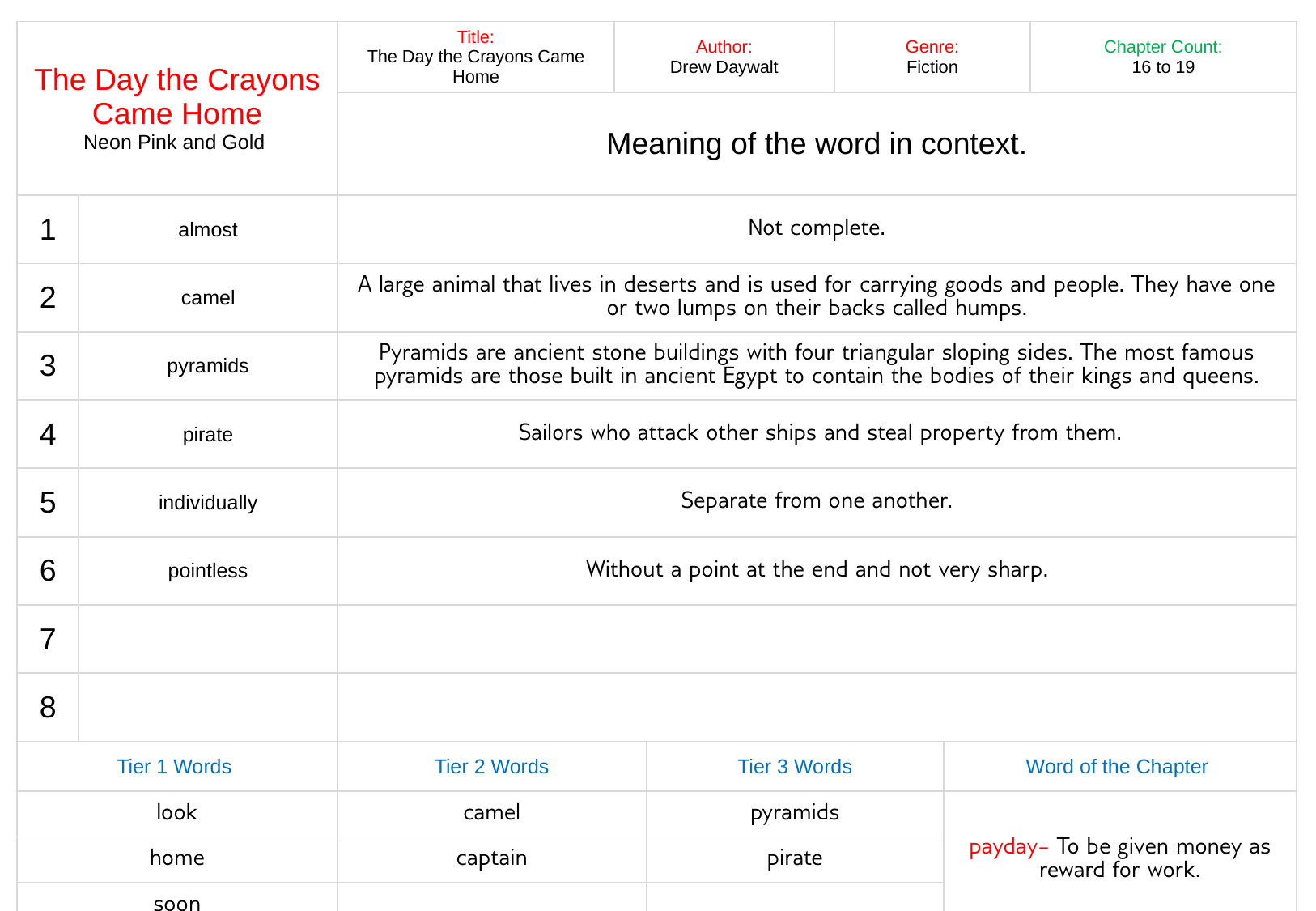

| The Day the Crayons Came Home Neon Pink and Gold |  | Title: The Day the Crayons Came Home | Author: Drew Daywalt |  | Genre: Fiction | Chapter Word Count: 435 | Chapter Count: 16 to 19 |
| --- | --- | --- | --- | --- | --- | --- | --- |
|  |  | Meaning of the word in context. |  |  |  |  |  |
| 1 | almost | Not complete. |  |  |  |  |  |
| 2 | camel | A large animal that lives in deserts and is used for carrying goods and people. They have one or two lumps on their backs called humps. |  |  |  |  |  |
| 3 | pyramids | Pyramids are ancient stone buildings with four triangular sloping sides. The most famous pyramids are those built in ancient Egypt to contain the bodies of their kings and queens. |  |  |  |  |  |
| 4 | pirate | Sailors who attack other ships and steal property from them. |  |  |  |  |  |
| 5 | individually | Separate from one another. |  |  |  |  |  |
| 6 | pointless | Without a point at the end and not very sharp. |  |  |  |  |  |
| 7 |  |  |  |  |  |  |  |
| 8 |  |  |  |  |  |  |  |
| Tier 1 Words |  | Tier 2 Words |  | Tier 3 Words |  | Word of the Chapter |  |
| look |  | camel |  | pyramids |  | payday– To be given money as reward for work. |  |
| home |  | captain |  | pirate |  |  |  |
| soon |  |  |  |  |  |  |  |